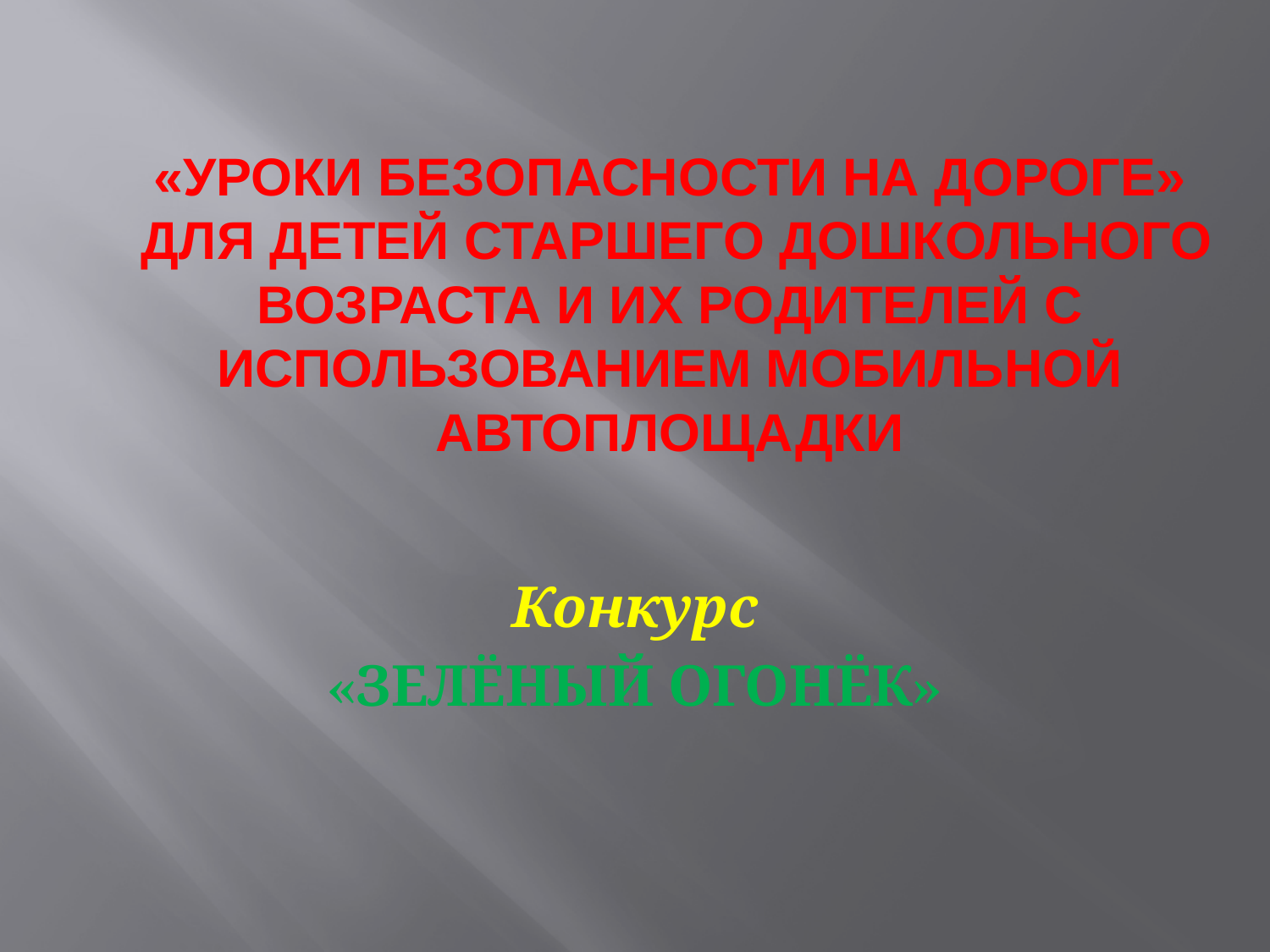

# «Уроки безопасности на дороге» для детей старшего дошкольного возраста и их родителей с использованием мобильной автоплощадки

Конкурс
«ЗЕЛЁНЫЙ ОГОНЁК»